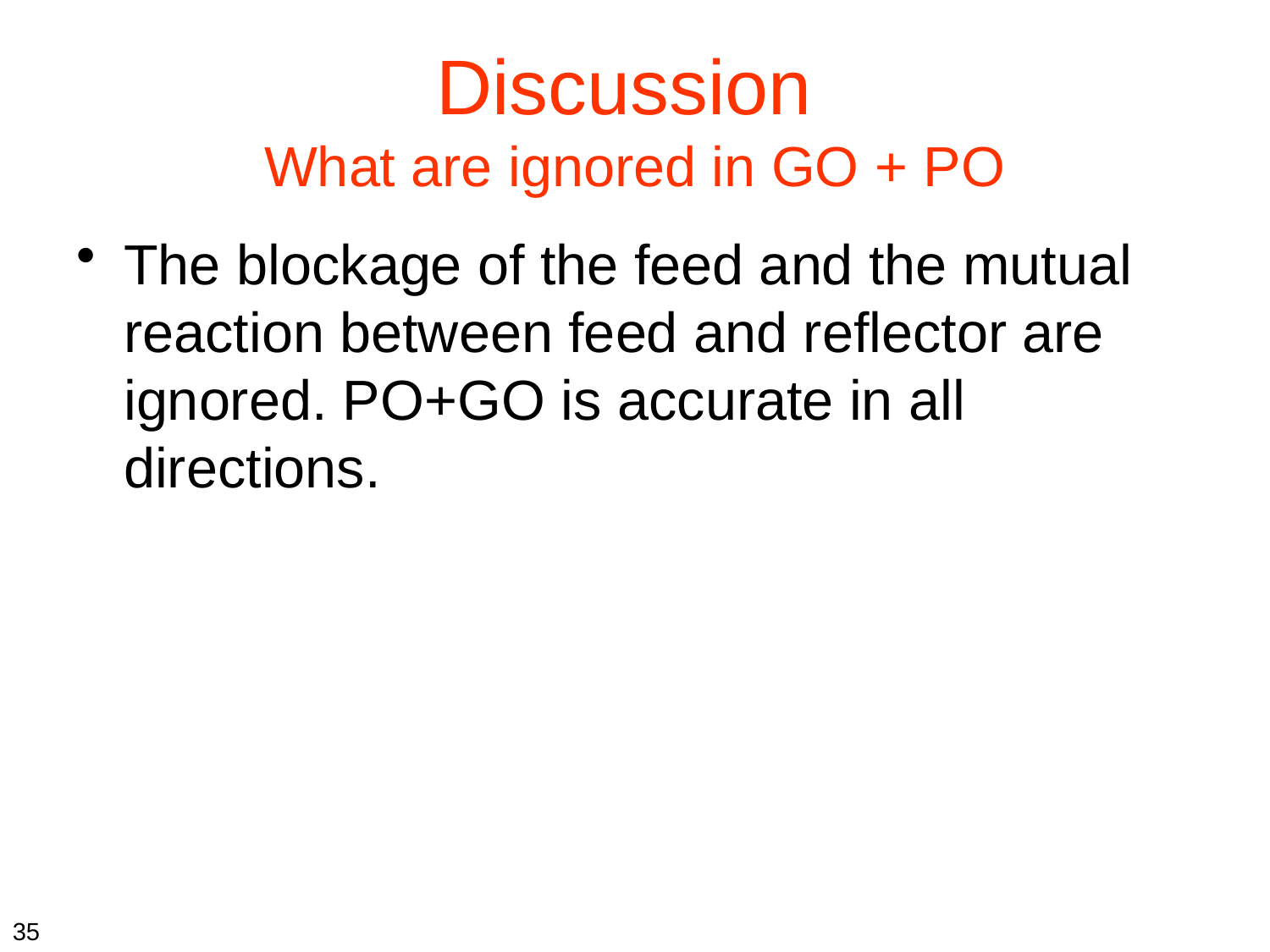

# Discussion What are ignored in GO + PO
The blockage of the feed and the mutual reaction between feed and reflector are ignored. PO+GO is accurate in all directions.